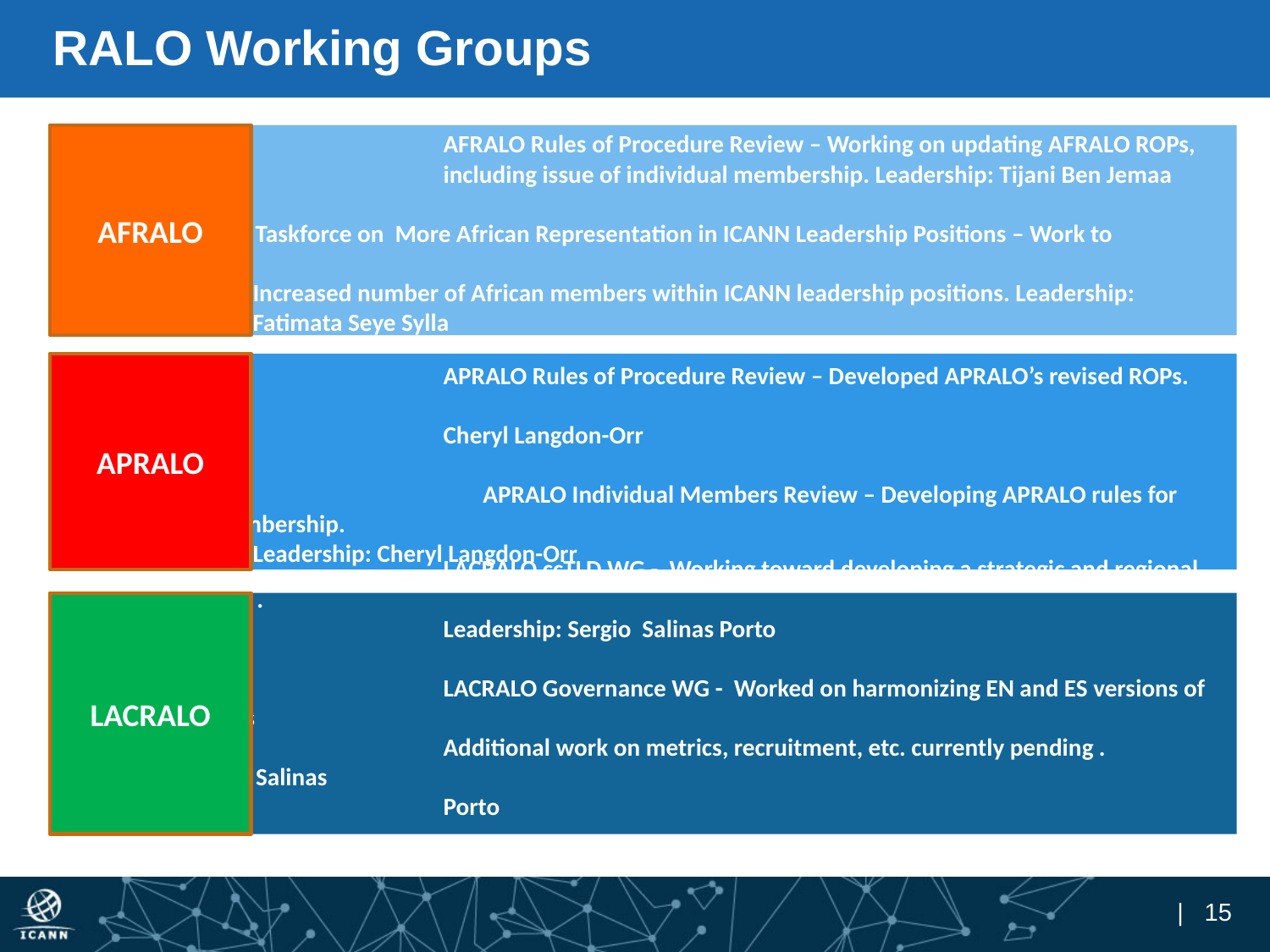

# RALO Working Groups
			AFRALO Rules of Procedure Review – Working on updating AFRALO ROPs,
			including issue of individual membership. Leadership: Tijani Ben Jemaa

Taskforce for    Taskforce on  More African Representation in ICANN Leadership Positions – Work to encourage
Increased number of African members within ICANN leadership positions. Leadership:
Fatimata Seye Sylla
AFRALO

			APRALO Rules of Procedure Review – Developed APRALO’s revised ROPs.  Leadership:
			Cheryl Langdon-Orr

			APRALO Individual Members Review – Developing APRALO rules for individual membership.
Leadership: Cheryl Langdon-Orr

APRALO
			LACRALO ccTLD WG -  Working toward developing a strategic and regional view about ccTLDs .
			Leadership: Sergio  Salinas Porto

			LACRALO Governance WG -  Worked on harmonizing EN and ES versions of the LACRALO ROPs
			Additional work on metrics, recruitment, etc. currently pending . Leadership: Sergio Salinas
			Porto

LACRALO